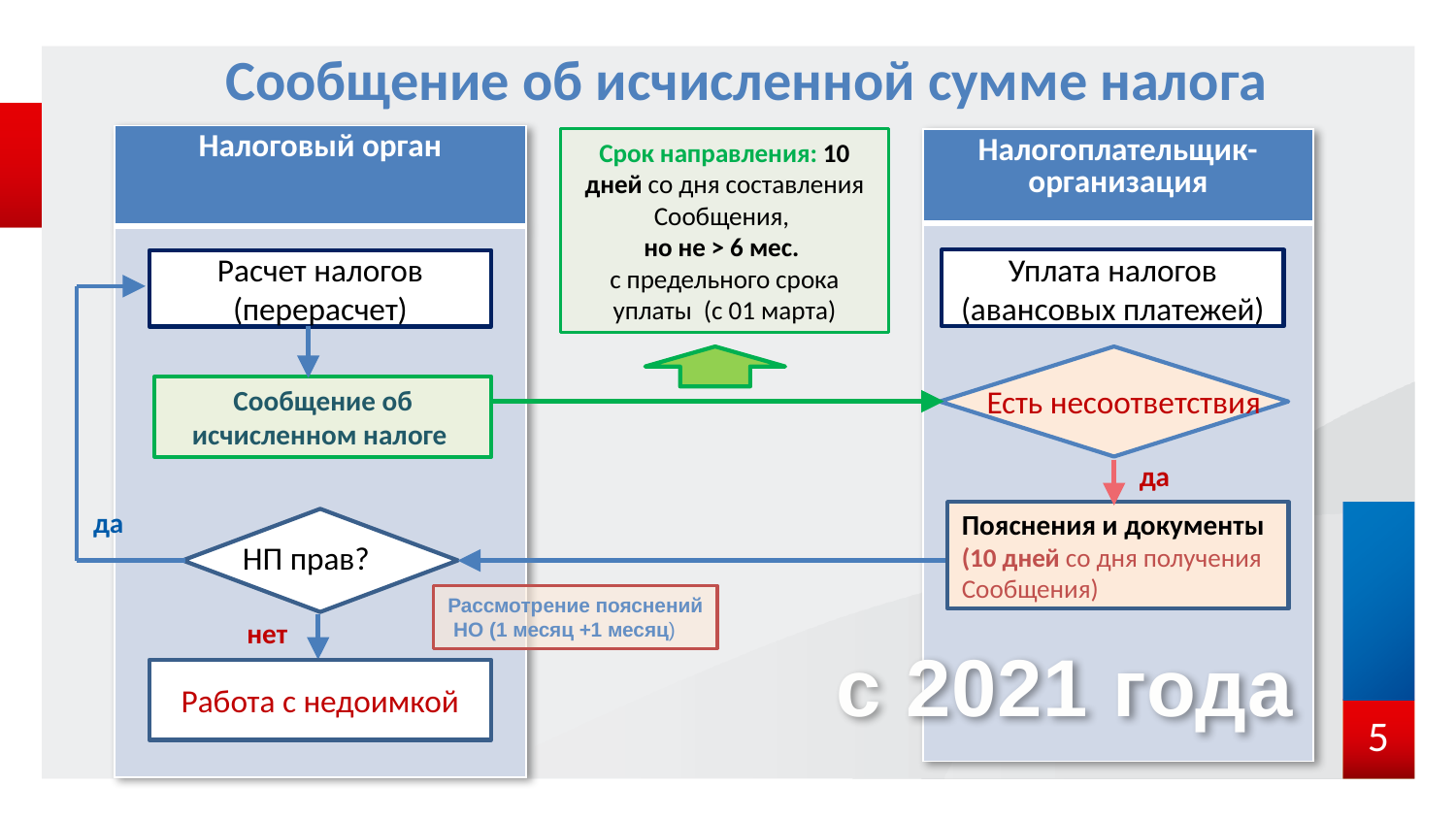

Сообщение об исчисленной сумме налога
| Налоговый орган |
| --- |
|  |
Срок направления: 10 дней со дня составления Сообщения,
но не > 6 мес.
с предельного срока уплаты  (с 01 марта)
| Налогоплательщик- организация |
| --- |
|  |
Уплата налогов (авансовых платежей)
Расчет налогов
(перерасчет)

Есть несоответствия
Сообщение об исчисленном налоге
да

Пояснения и документы (10 дней со дня получения Сообщения)

НП прав?

да
Рассмотрение пояснений
 НО (1 месяц +1 месяц)
нет
с 2021 года
НП прав
Работа с недоимкой
5